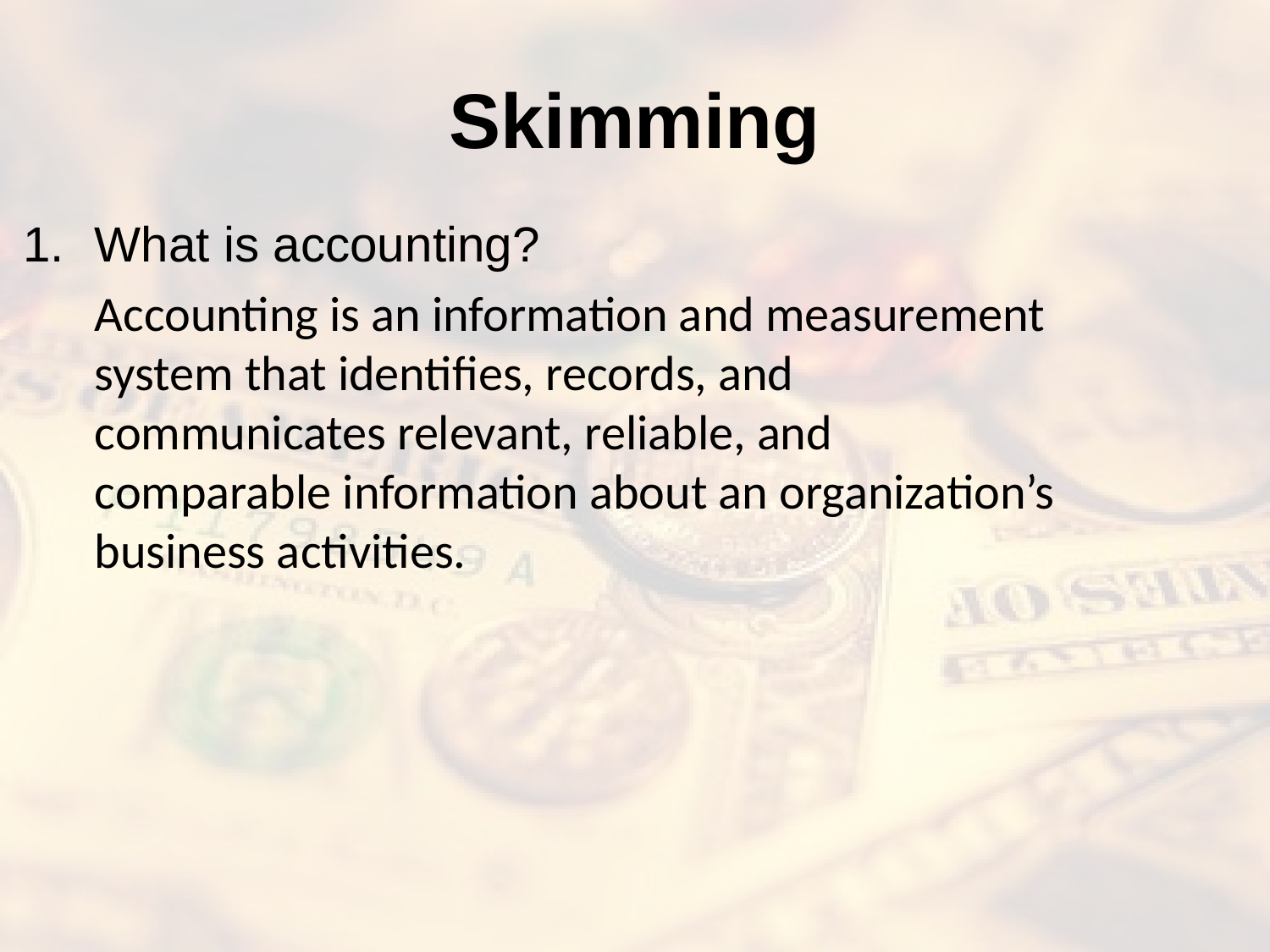

# Skimming
What is accounting?
	Accounting is an information and measurement system that identifies, records, and communicates relevant, reliable, and comparable information about an organization’s business activities.